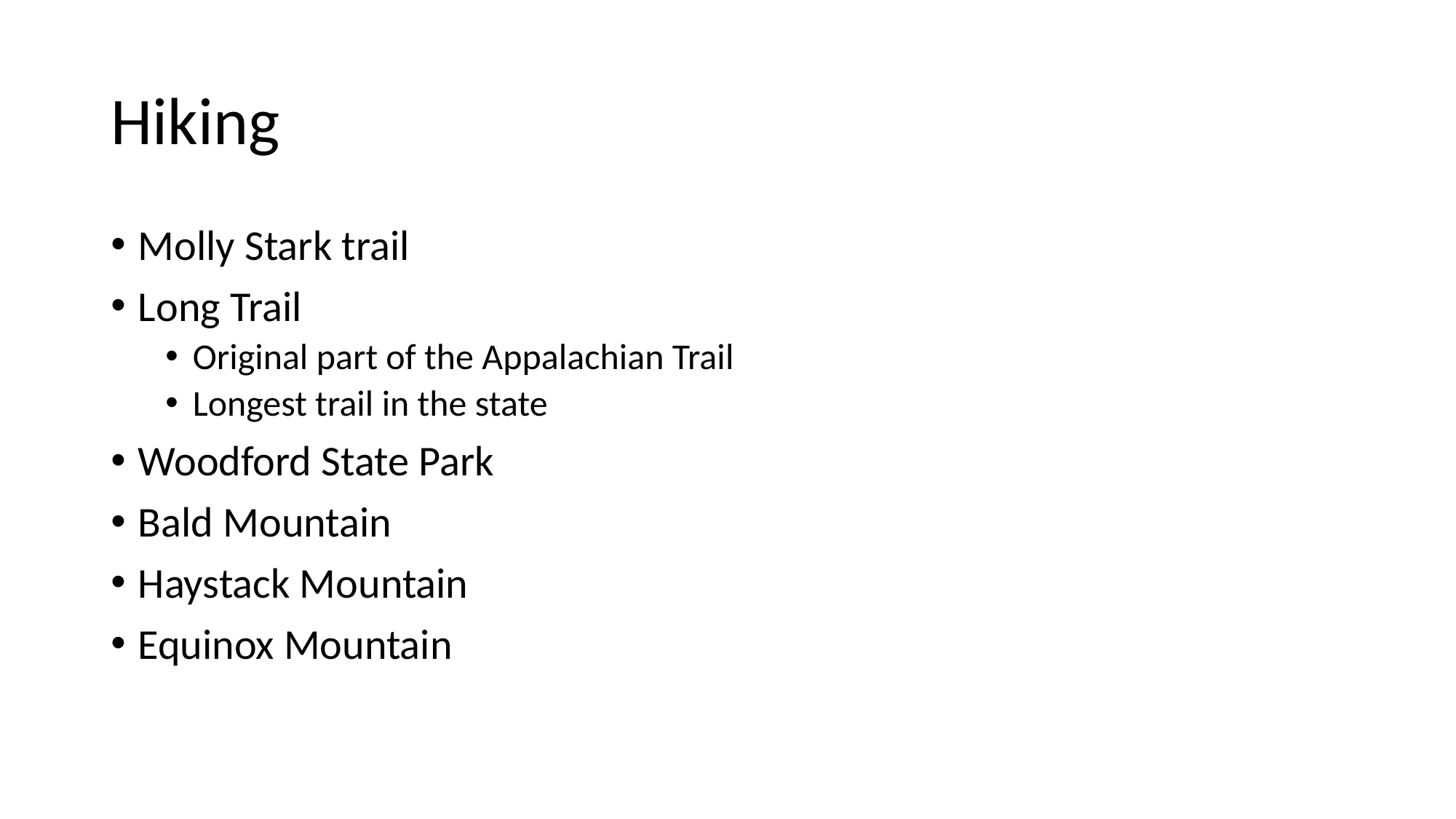

# Hiking
Molly Stark trail
Long Trail
Original part of the Appalachian Trail
Longest trail in the state
Woodford State Park
Bald Mountain
Haystack Mountain
Equinox Mountain